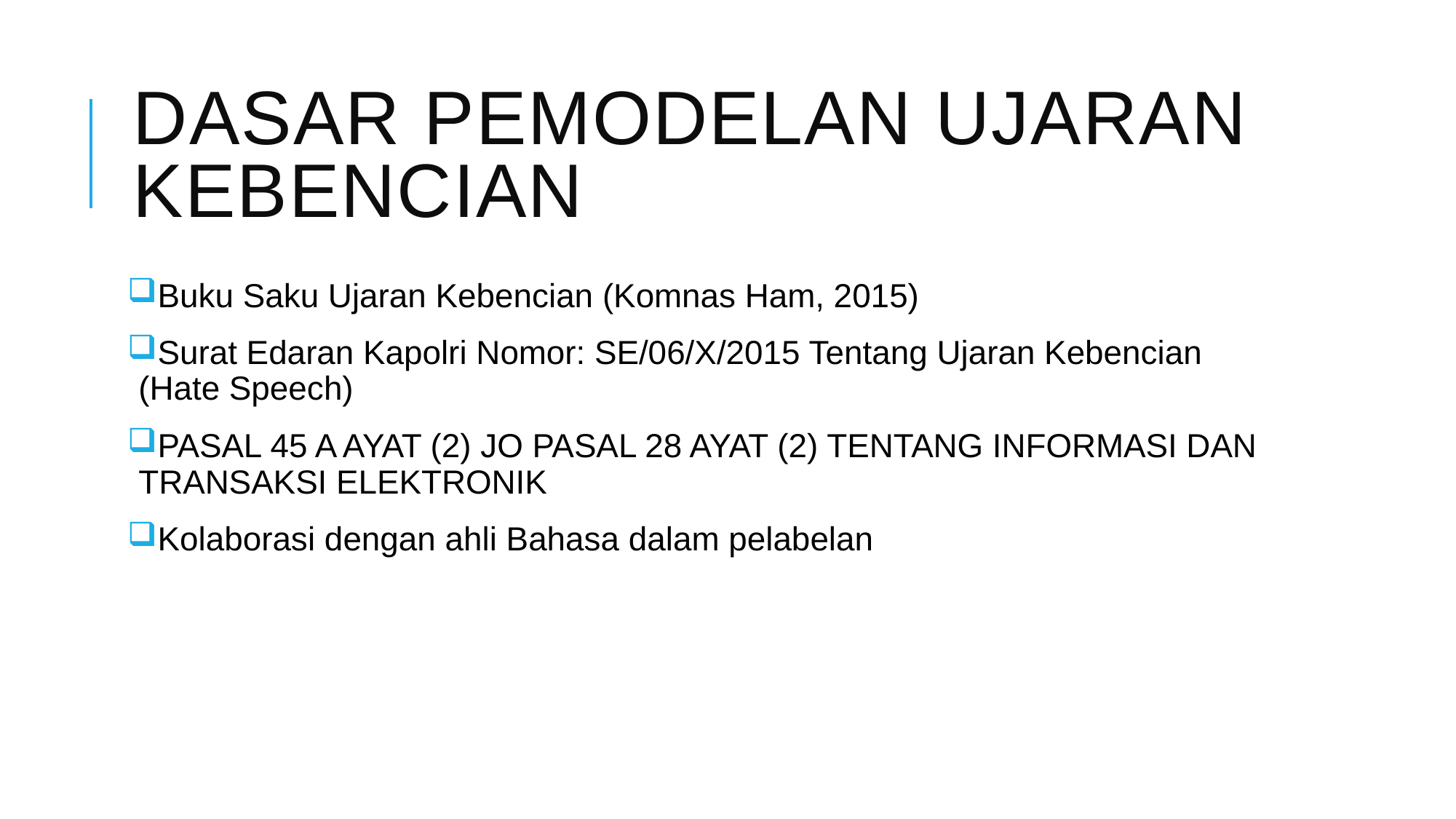

# DASAR PEMODELAN UJARAN KEBENCIAN
Buku Saku Ujaran Kebencian (Komnas Ham, 2015)
Surat Edaran Kapolri Nomor: SE/06/X/2015 Tentang Ujaran Kebencian (Hate Speech)
PASAL 45 A AYAT (2) JO PASAL 28 AYAT (2) TENTANG INFORMASI DAN TRANSAKSI ELEKTRONIK
Kolaborasi dengan ahli Bahasa dalam pelabelan